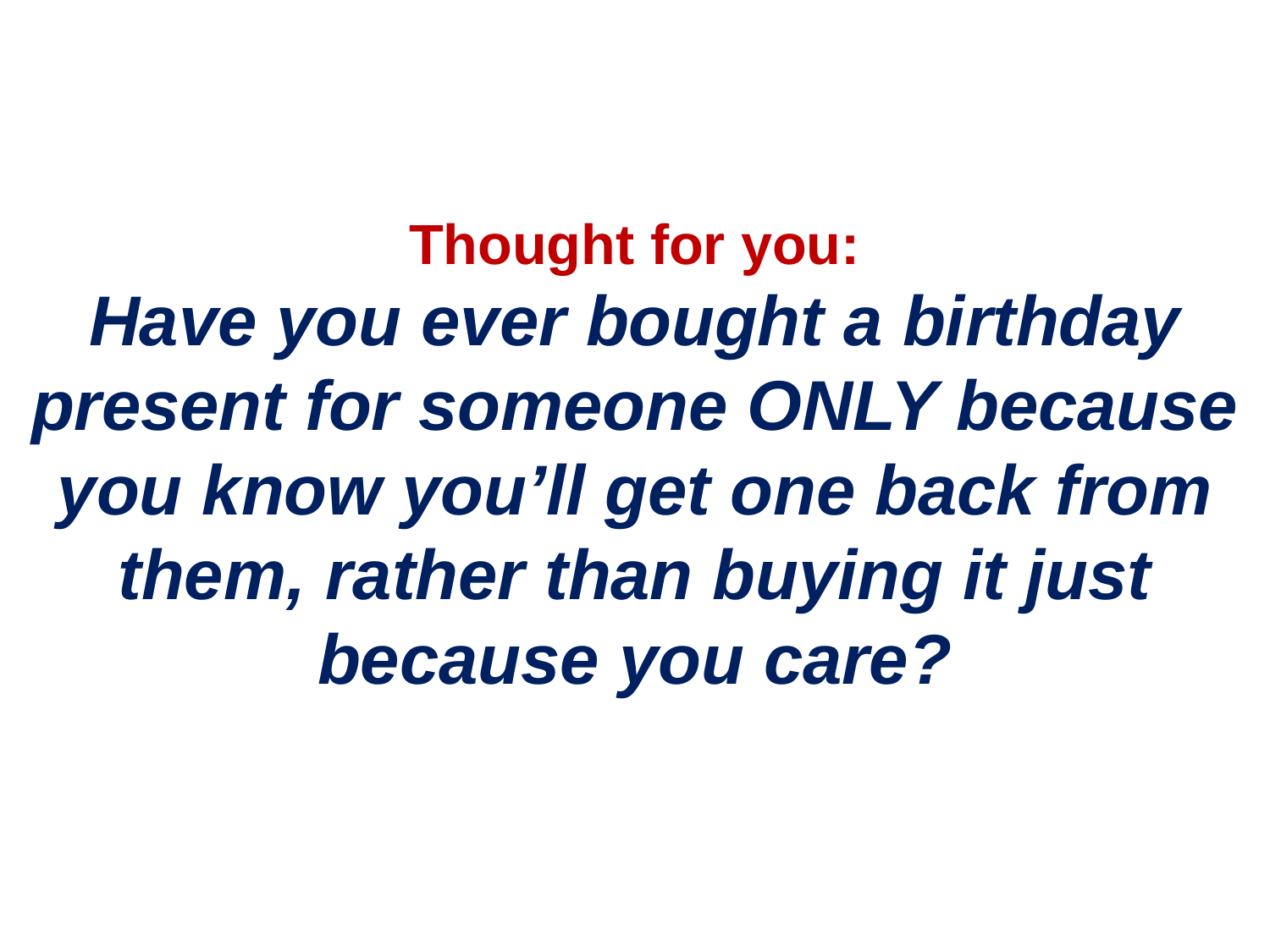

Thought for you:
Have you ever bought a birthday present for someone ONLY because you know you’ll get one back from them, rather than buying it just because you care?